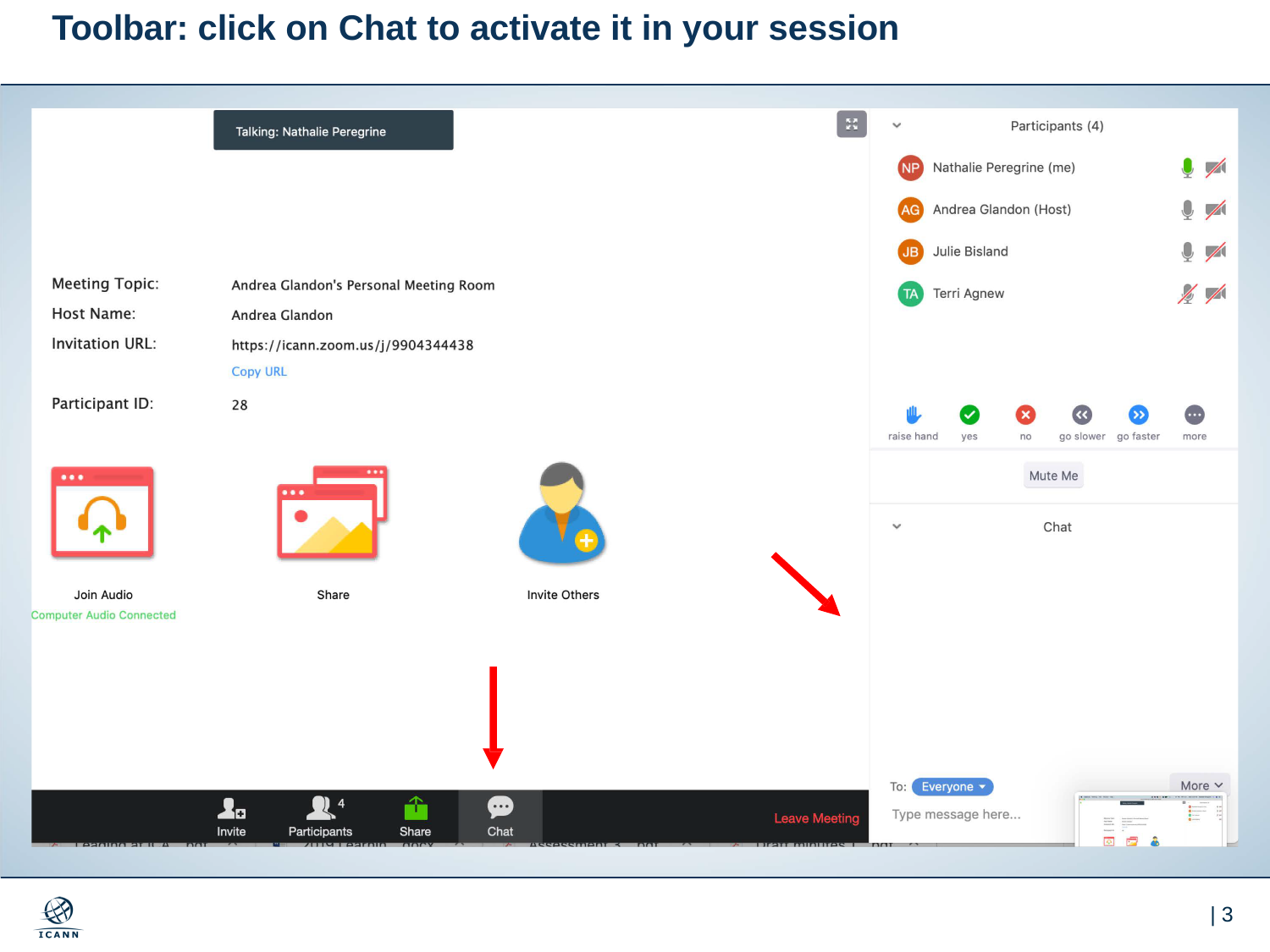

# Toolbar: click on Chat to activate it in your session

| 3